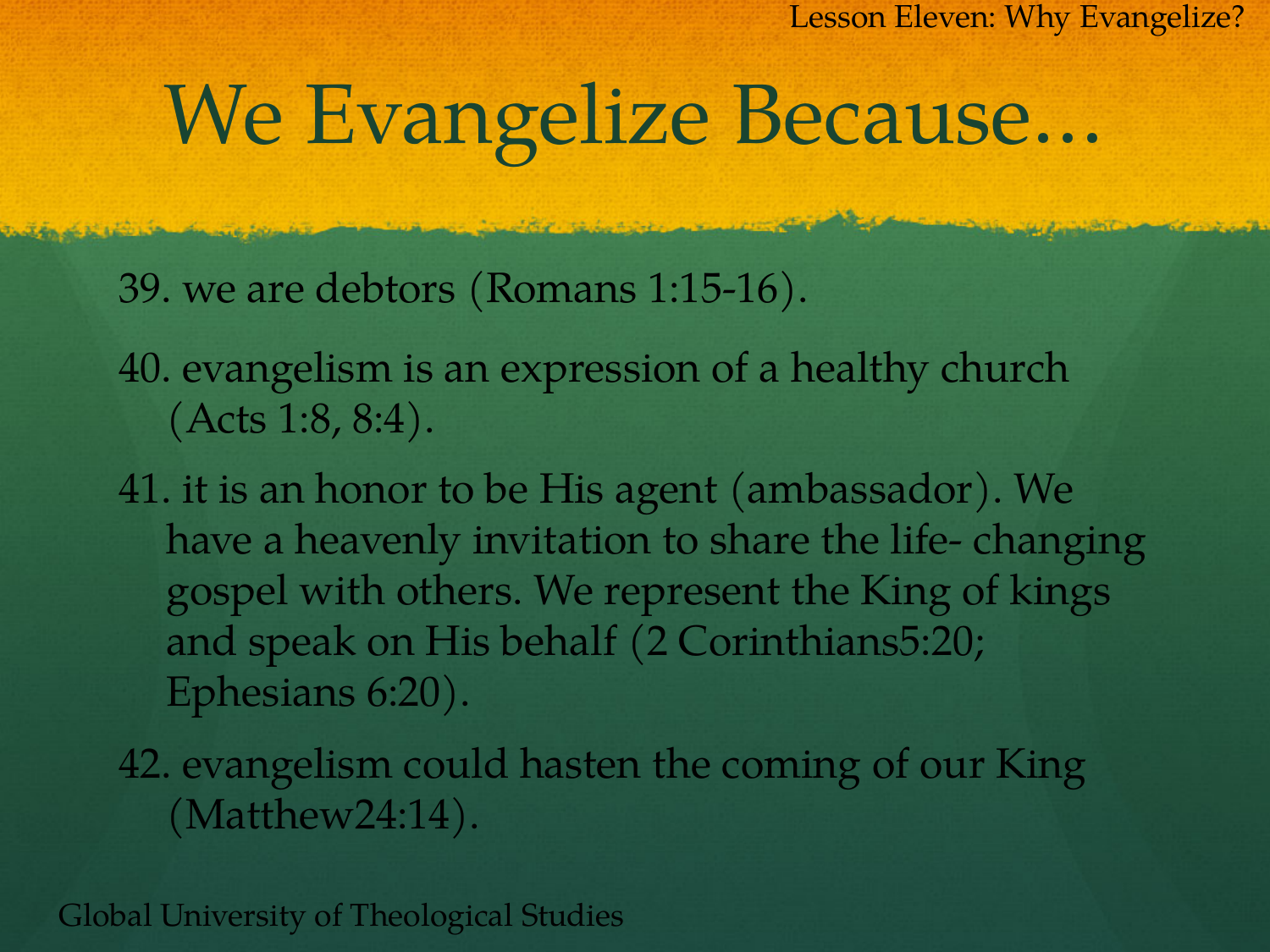

Lesson Eleven: Why Evangelize?

# We Evangelize Because…
39. we are debtors (Romans 1:15-16).

40. evangelism is an expression of a healthy church (Acts 1:8, 8:4).
41. it is an honor to be His agent (ambassador). We have a heavenly invitation to share the life- changing gospel with others. We represent the King of kings and speak on His behalf (2 Corinthians5:20; Ephesians 6:20).
42. evangelism could hasten the coming of our King (Matthew24:14).
Global University of Theological Studies